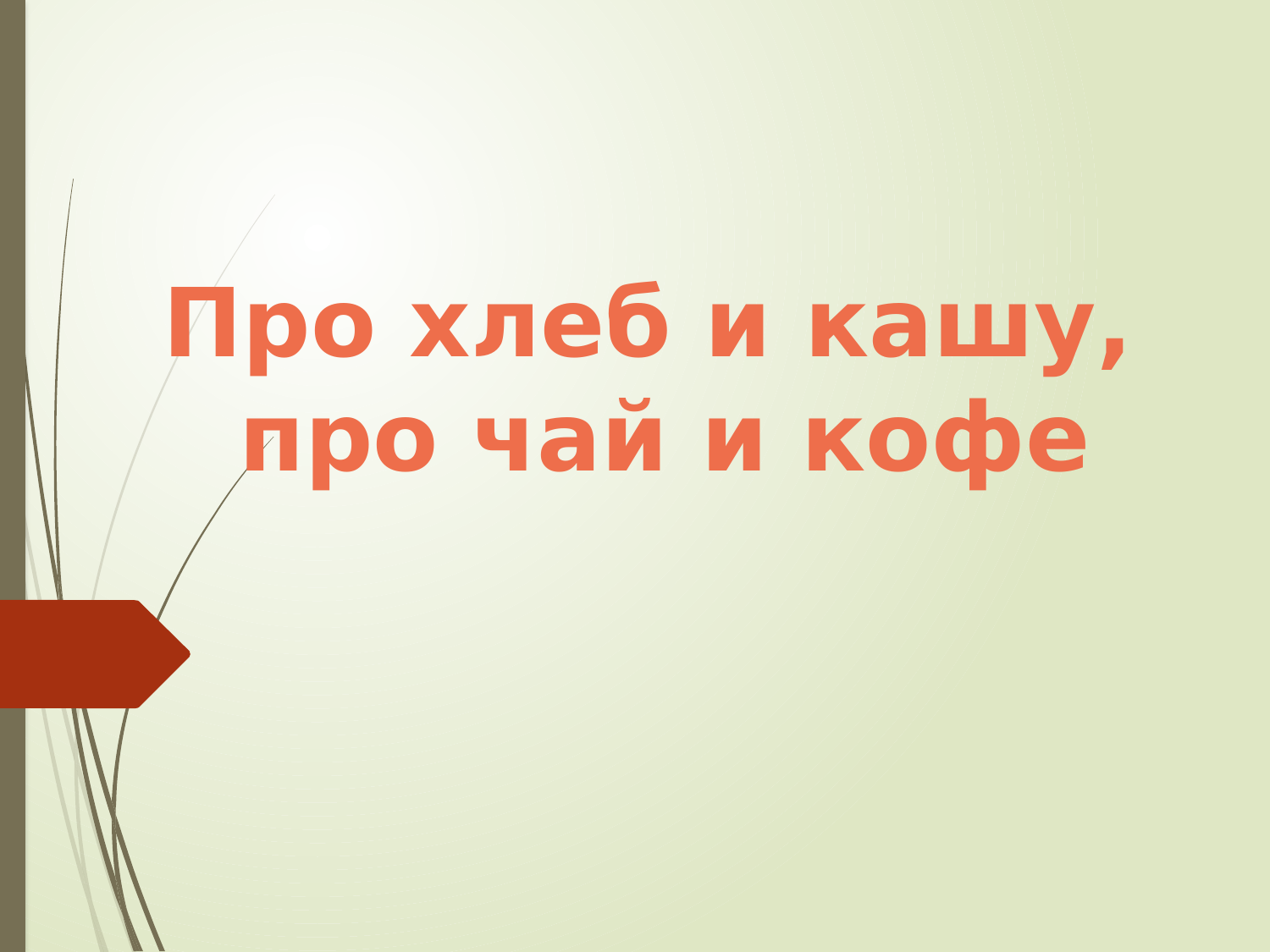

# Про хлеб и кашу, про чай и кофе